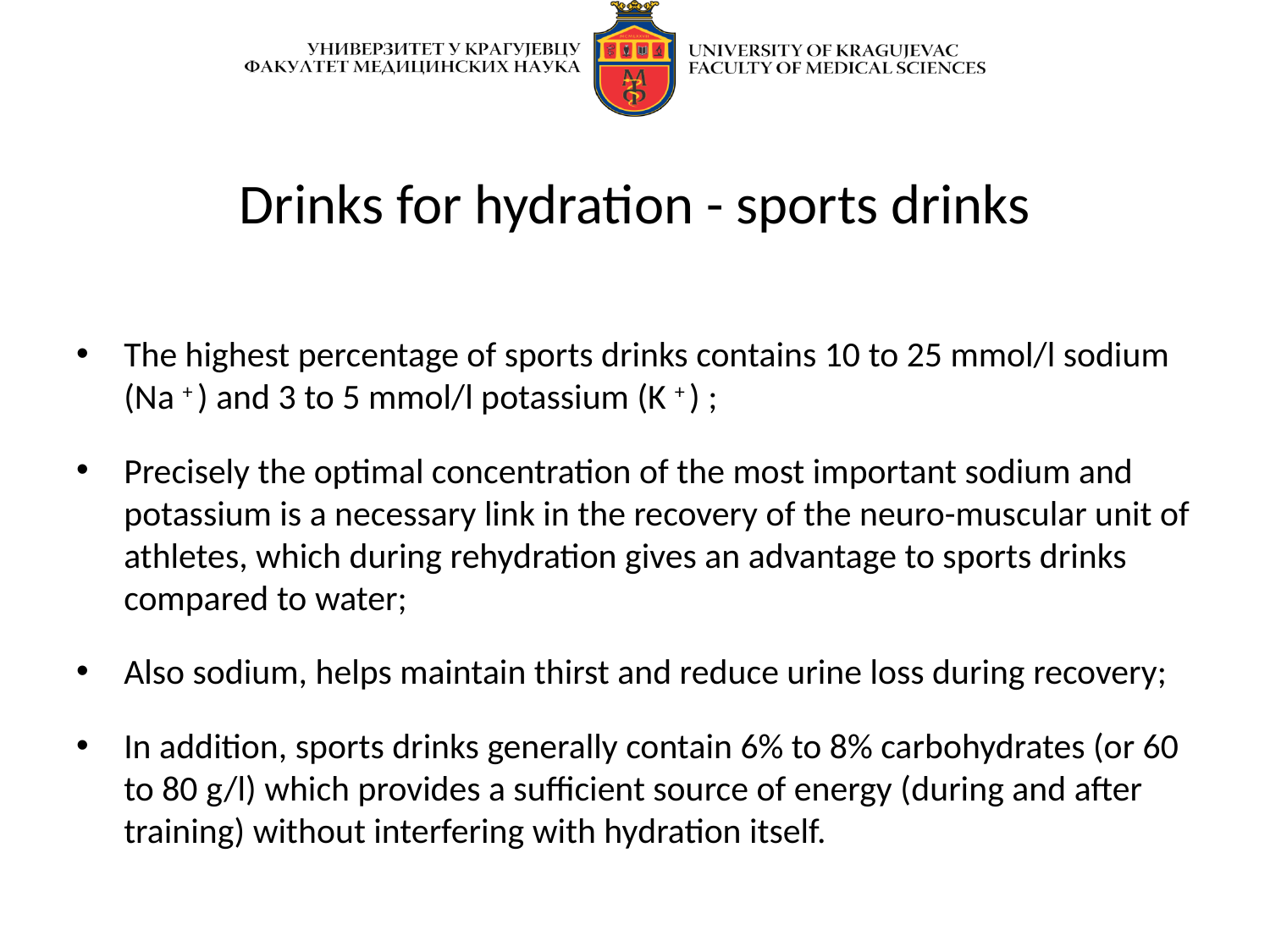

# Drinks for hydration - sports drinks

The highest percentage of sports drinks contains 10 to 25 mmol/l sodium (Na + ) and 3 to 5 mmol/l potassium (K + ) ;

Precisely the optimal concentration of the most important sodium and potassium is a necessary link in the recovery of the neuro-muscular unit of athletes, which during rehydration gives an advantage to sports drinks compared to water;

Also sodium, helps maintain thirst and reduce urine loss during recovery;

In addition, sports drinks generally contain 6% to 8% carbohydrates (or 60 to 80 g/l) which provides a sufficient source of energy (during and after training) without interfering with hydration itself.